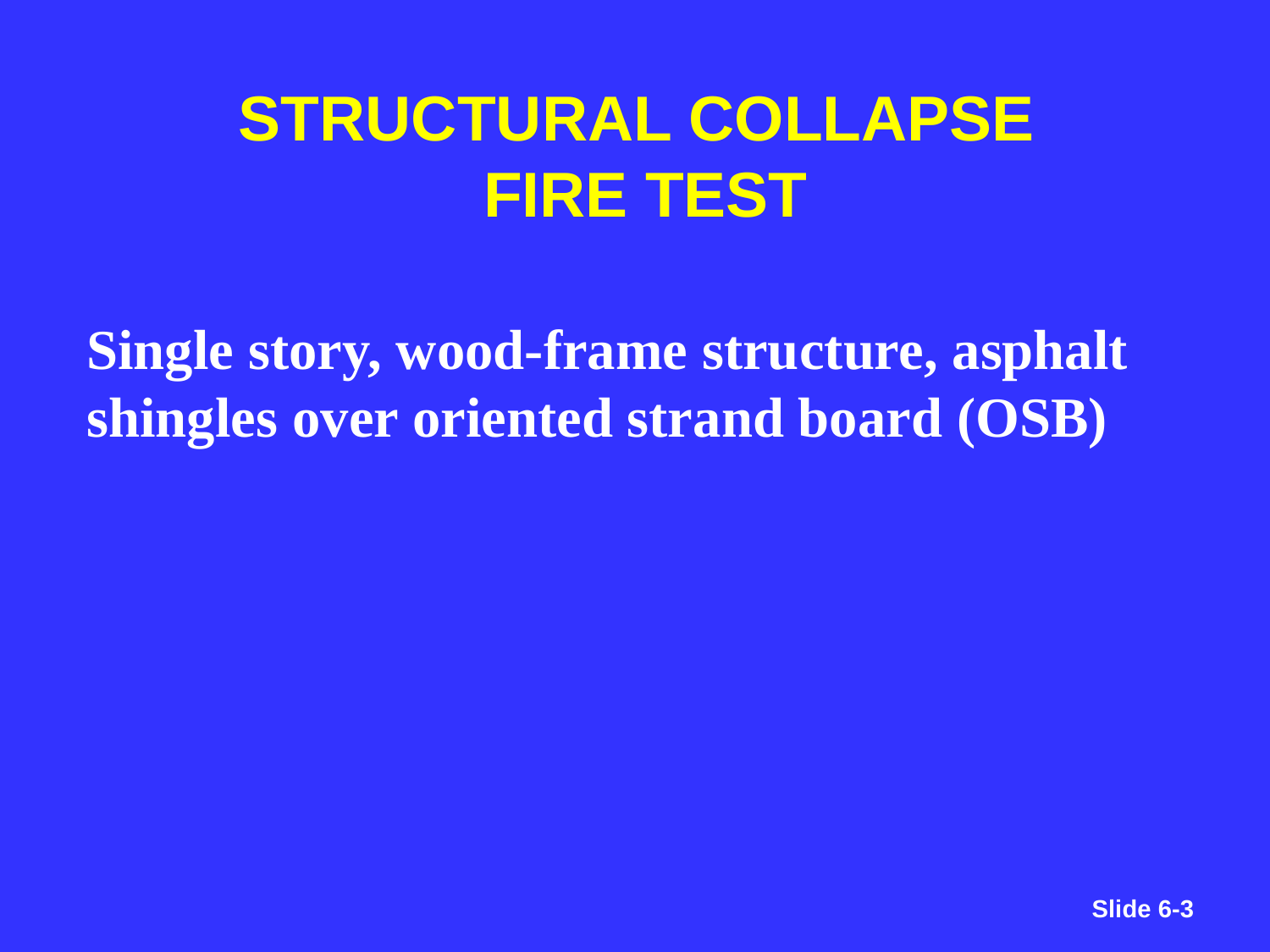

# STRUCTURAL COLLAPSE FIRE TEST
Single story, wood-frame structure, asphalt shingles over oriented strand board (OSB)

Slide 6-3